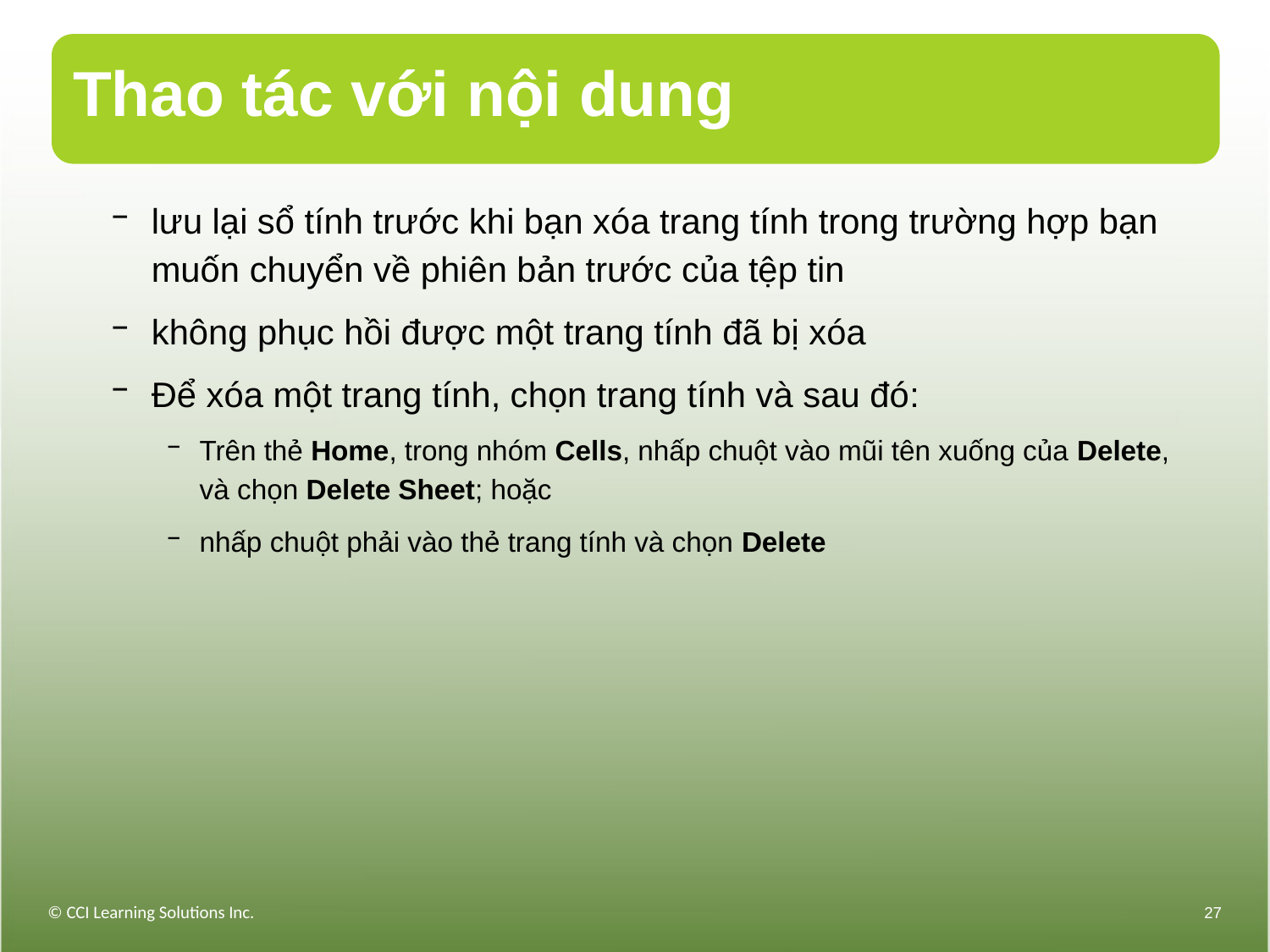

# Thao tác với nội dung
lưu lại sổ tính trước khi bạn xóa trang tính trong trường hợp bạn muốn chuyển về phiên bản trước của tệp tin
không phục hồi được một trang tính đã bị xóa
Để xóa một trang tính, chọn trang tính và sau đó:
Trên thẻ Home, trong nhóm Cells, nhấp chuột vào mũi tên xuống của Delete, và chọn Delete Sheet; hoặc
nhấp chuột phải vào thẻ trang tính và chọn Delete

© CCI Learning Solutions Inc.
27